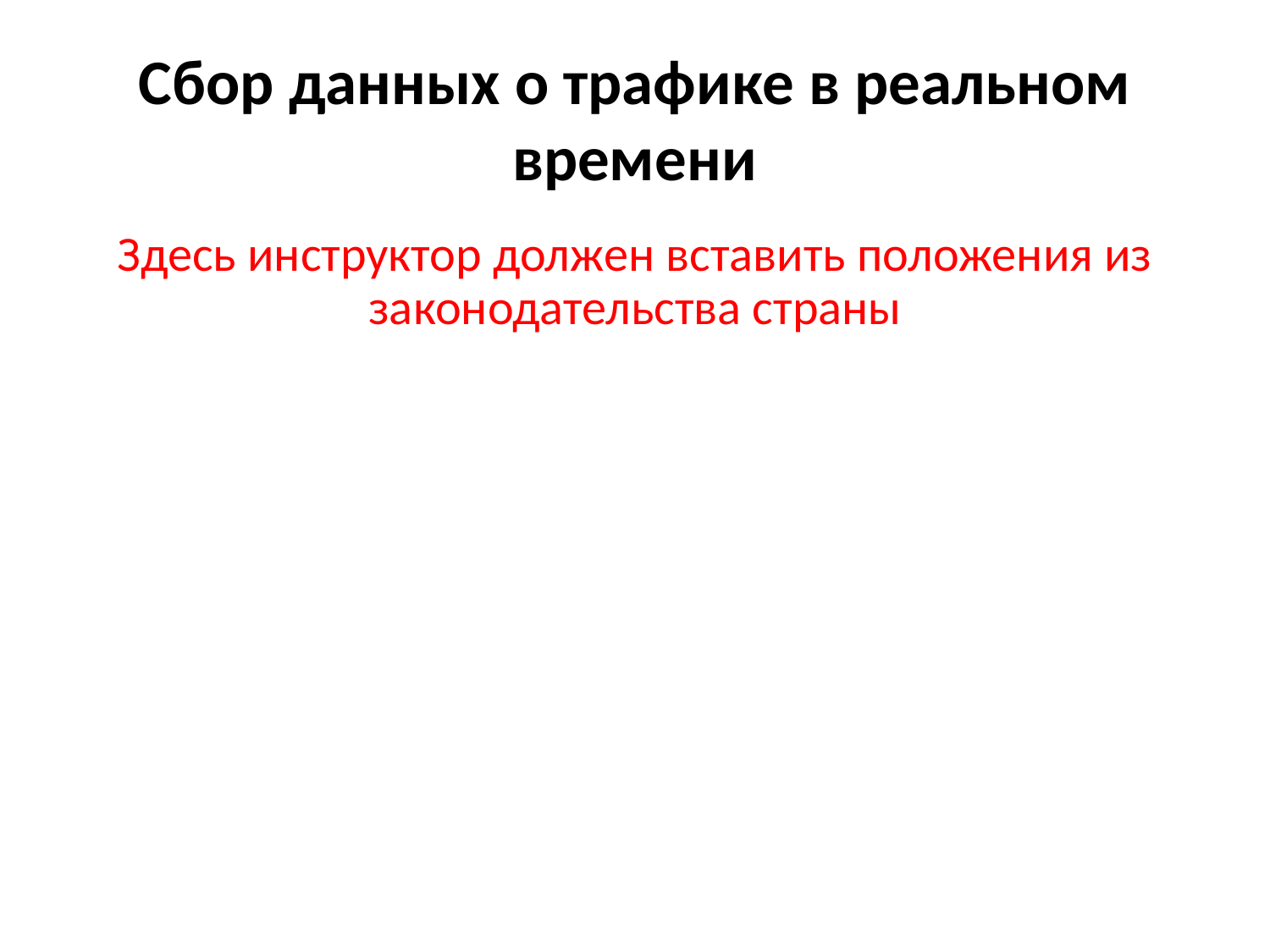

# Сбор данных о трафике в реальном времени
Здесь инструктор должен вставить положения из законодательства страны